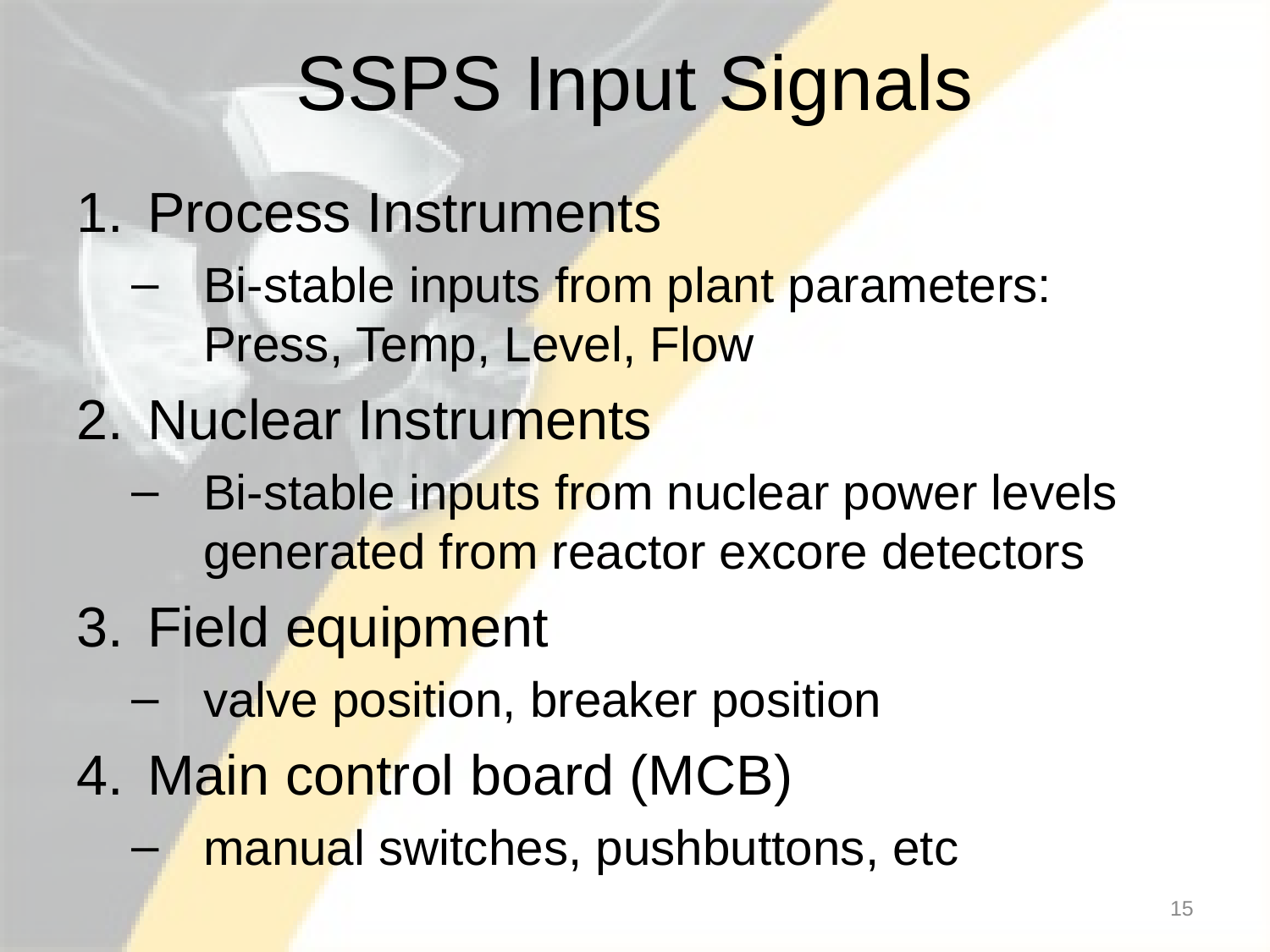

# SSPS Input Signals
Process Instruments
Bi-stable inputs from plant parameters: Press, Temp, Level, Flow
Nuclear Instruments
Bi-stable inputs from nuclear power levels generated from reactor excore detectors
Field equipment
valve position, breaker position
Main control board (MCB)
manual switches, pushbuttons, etc

15